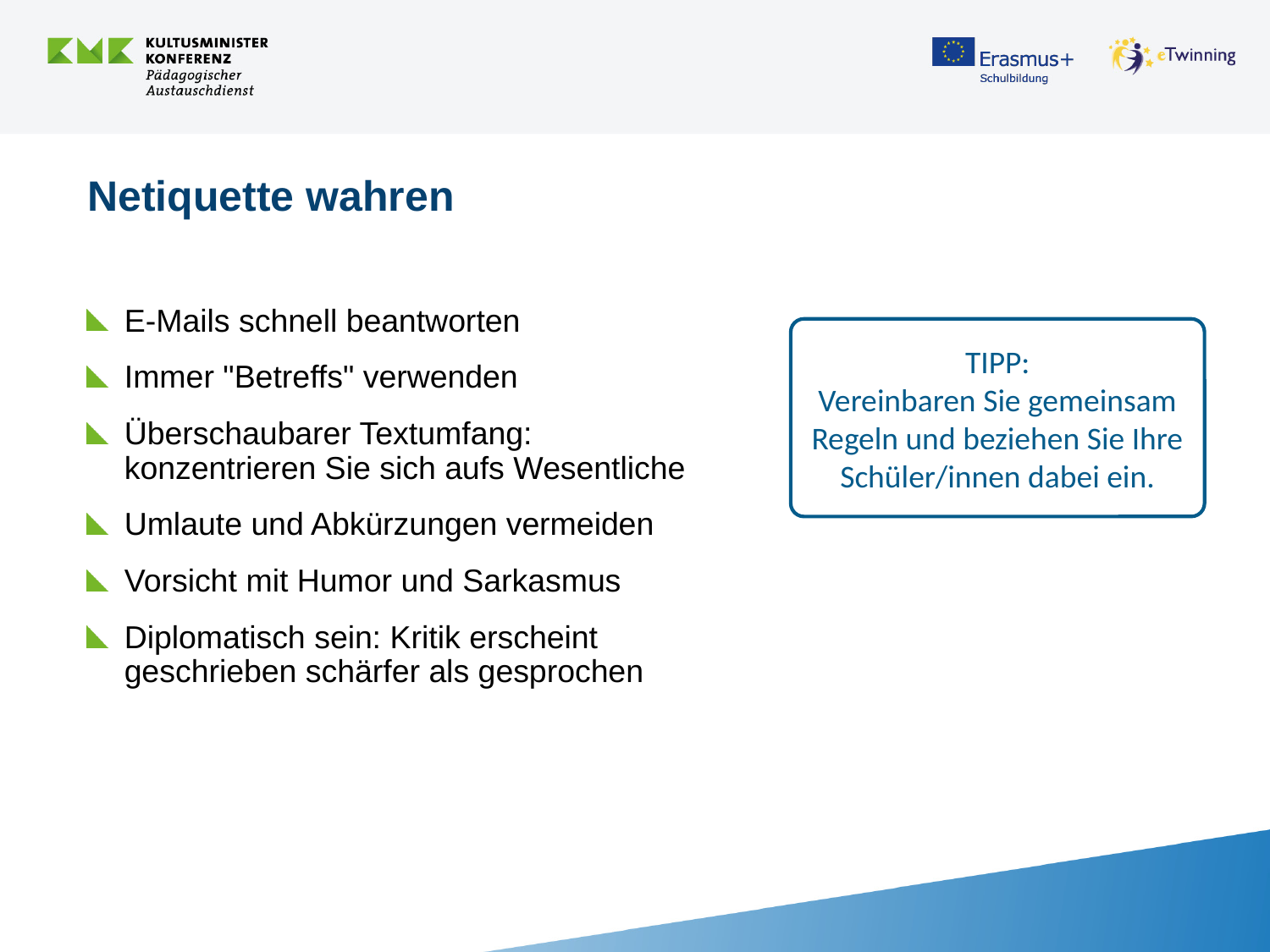

# Netiquette wahren

E-Mails schnell beantworten
Immer "Betreffs" verwenden
Überschaubarer Textumfang: konzentrieren Sie sich aufs Wesentliche
Umlaute und Abkürzungen vermeiden
Vorsicht mit Humor und Sarkasmus
Diplomatisch sein: Kritik erscheint geschrieben schärfer als gesprochen

TIPP:
Vereinbaren Sie gemeinsam Regeln und beziehen Sie Ihre Schüler/innen dabei ein.